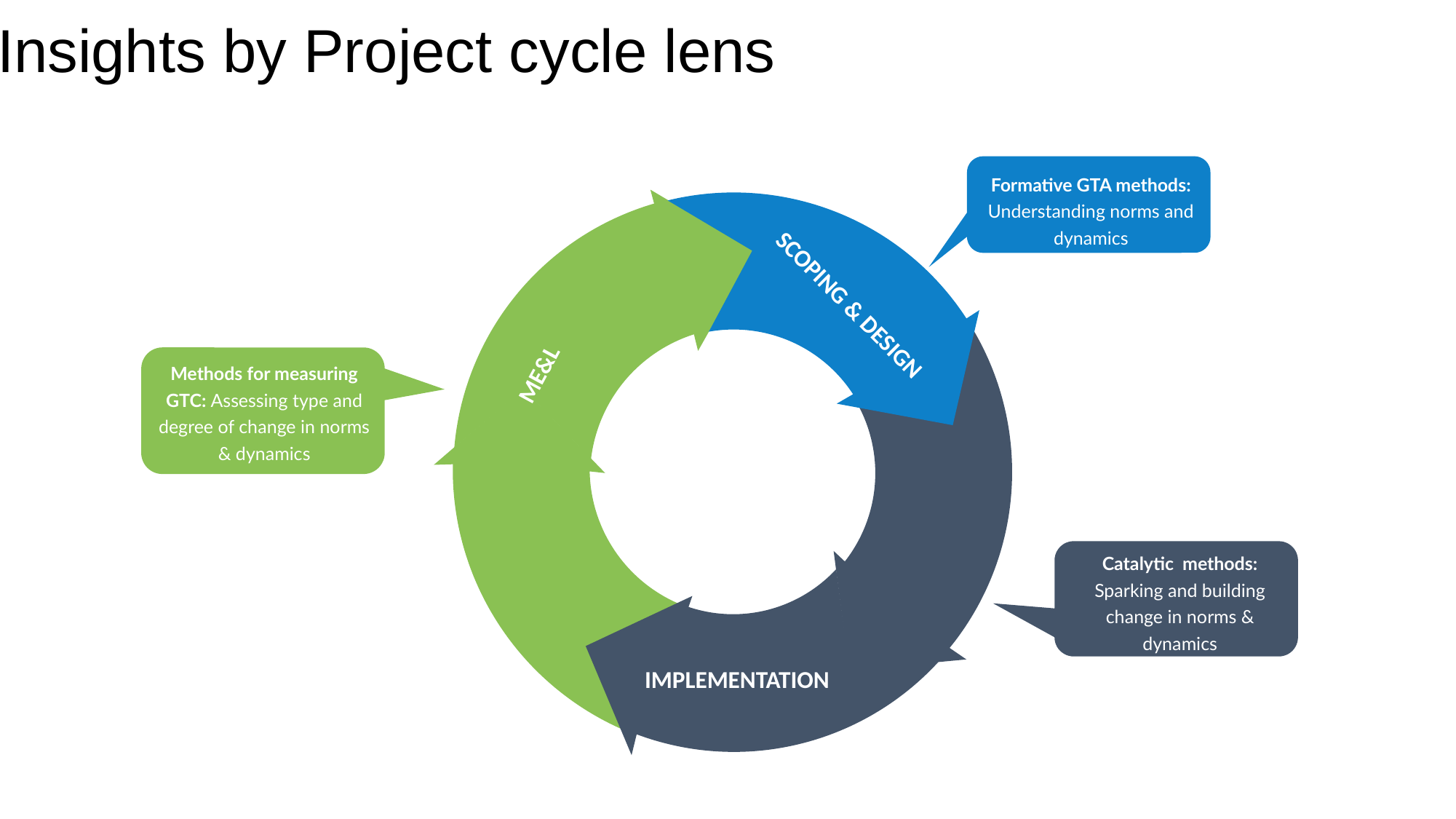

Insights by Project cycle lens

Formative GTA methods: Understanding norms and dynamics

SCOPING & DESIGN

ME&L
Methods for measuring GTC: Assessing type and degree of change in norms & dynamics
Catalytic  methods: Sparking and building change in norms & dynamics

IMPLEMENTATION
Requirement Analysis
Iterations, Demo & Feedback